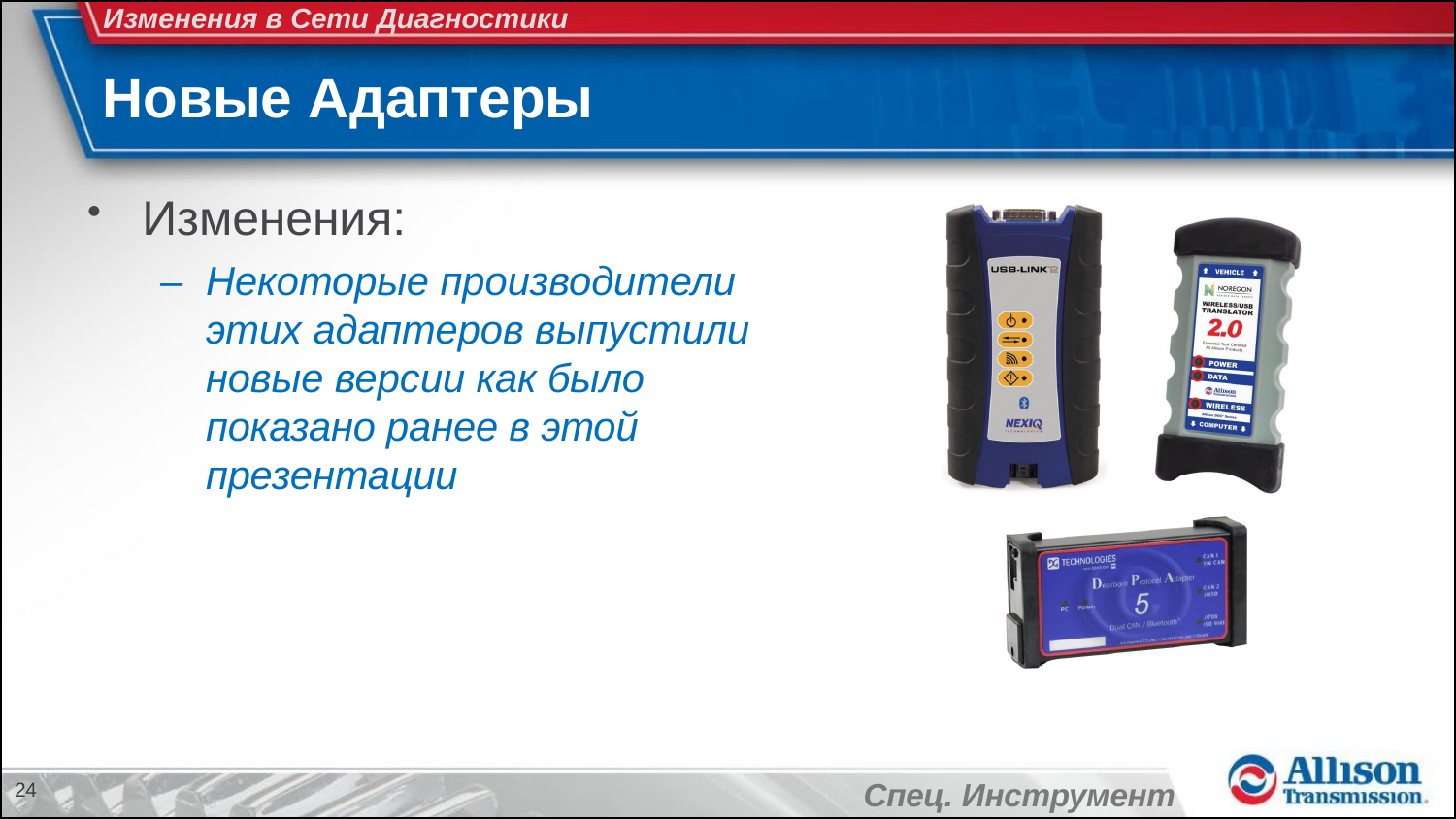

Изменения в Сети Диагностики
# Новые Адаптеры
Изменения:
–	Некоторые производители этих адаптеров выпустили новые версии как было показано ранее в этой презентации

24
Спец. Инструмент